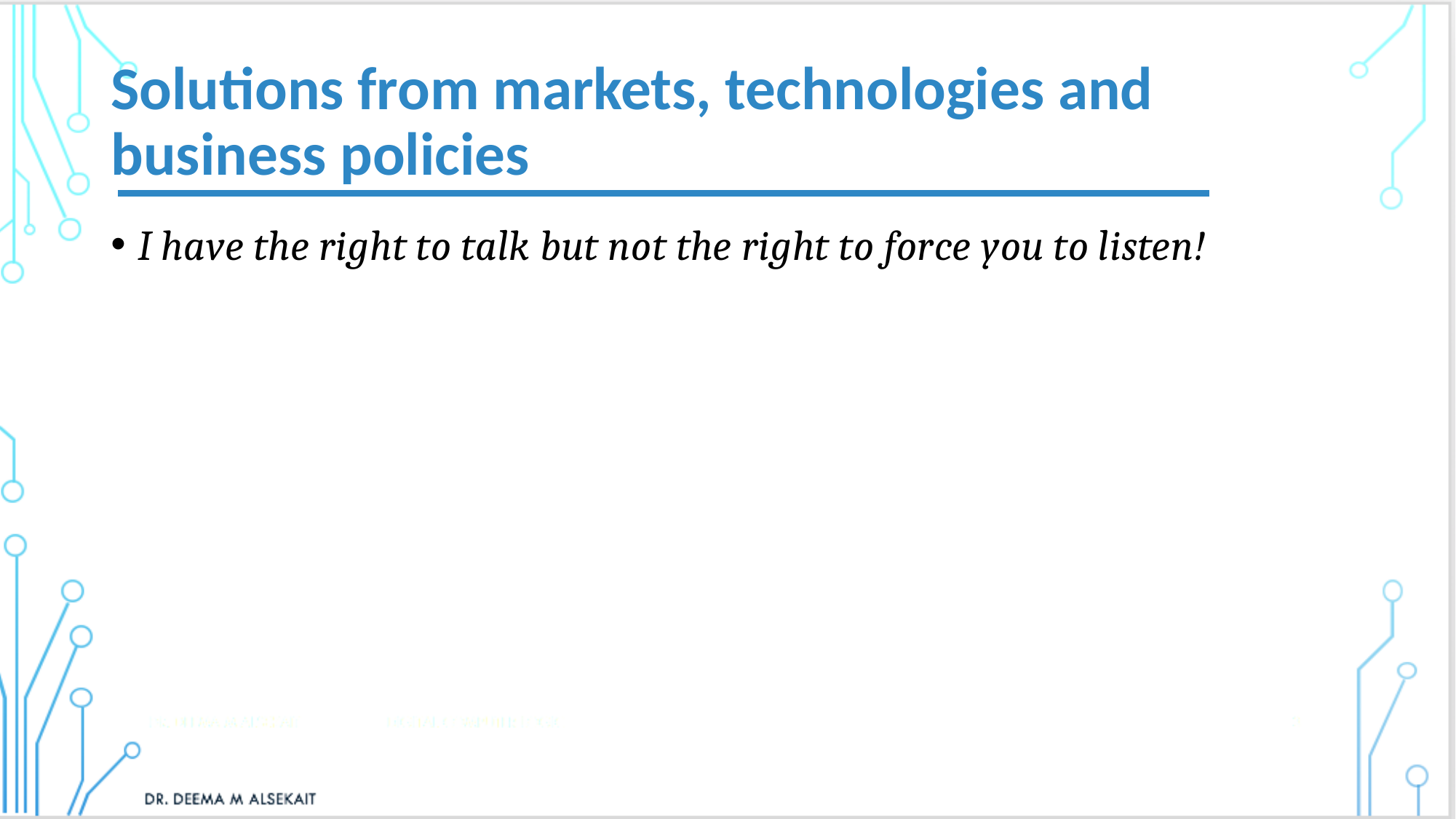

# Solutions from markets, technologies and business policies
I have the right to talk but not the right to force you to listen!